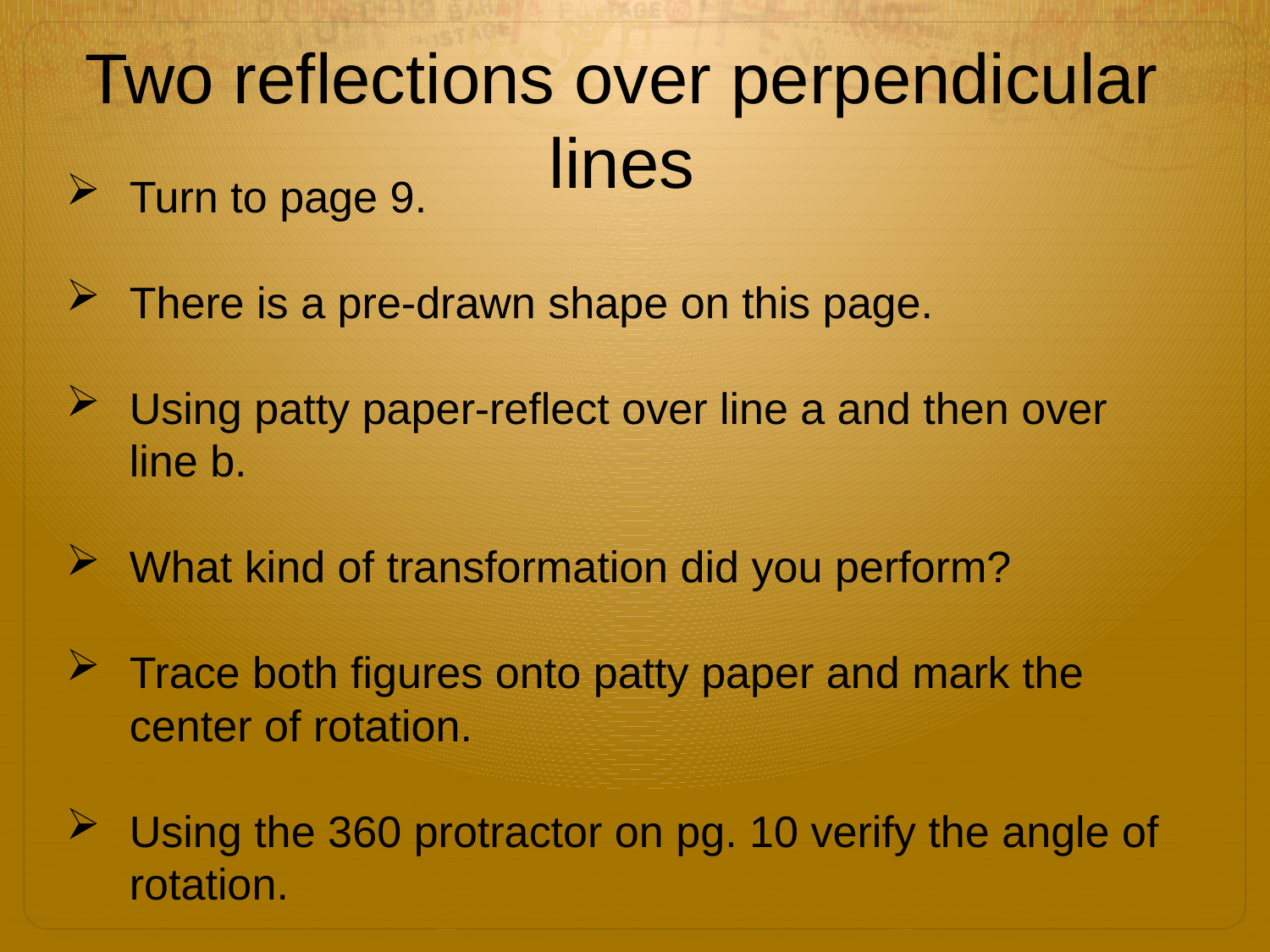

# Two reflections over perpendicular lines
Turn to page 9.

There is a pre-drawn shape on this page.
Using patty paper-reflect over line a and then over line b.
What kind of transformation did you perform?

Trace both figures onto patty paper and mark the center of rotation.

Using the 360 protractor on pg. 10 verify the angle of rotation.